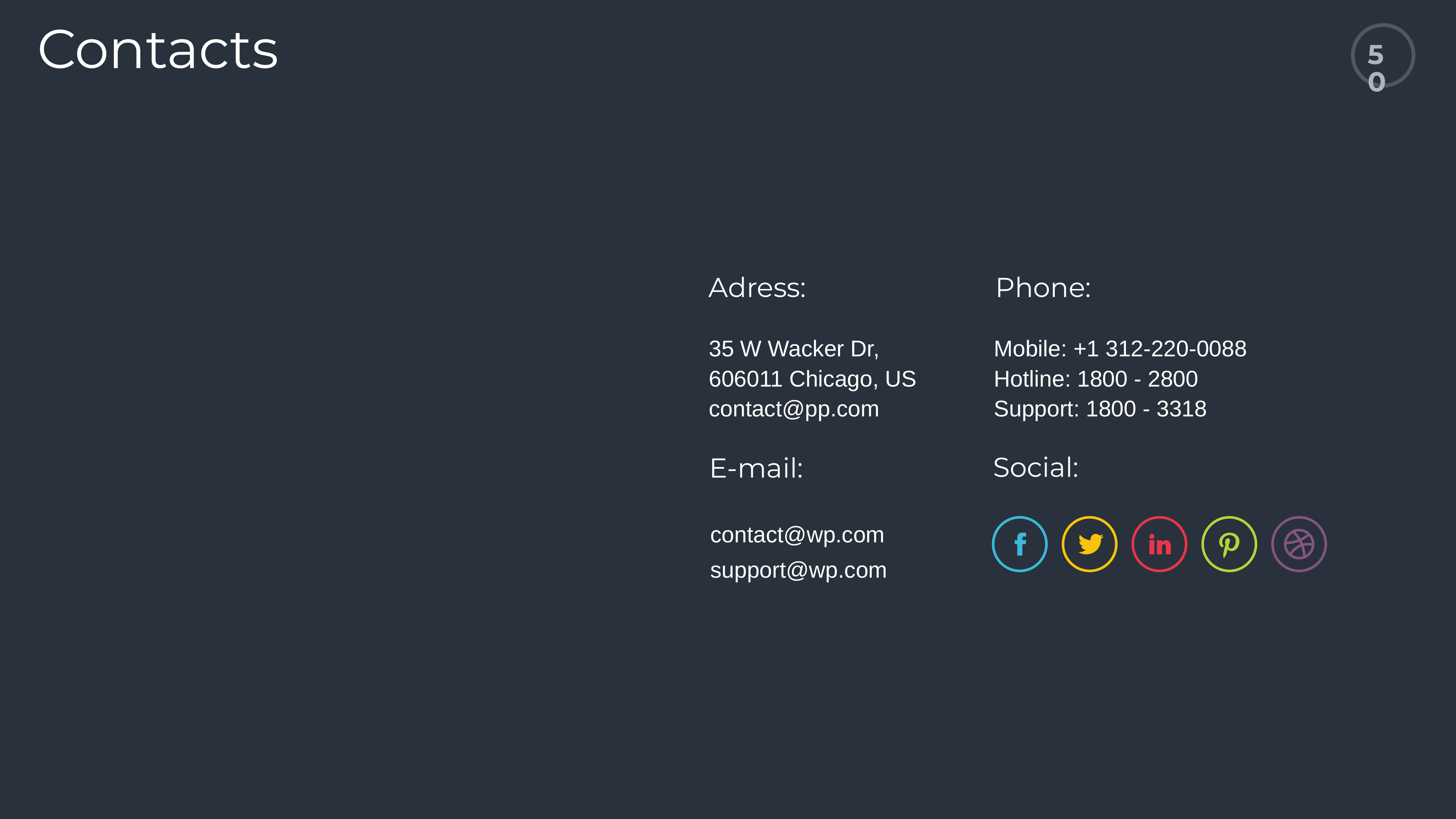

Contacts
50
Adress:
Phone:
35 W Wacker Dr,
606011 Chicago, US
contact@pp.com
Mobile: +1 312-220-0088
Hotline: 1800 - 2800
Support: 1800 - 3318
Social:
E-mail:
contact@wp.com
support@wp.com